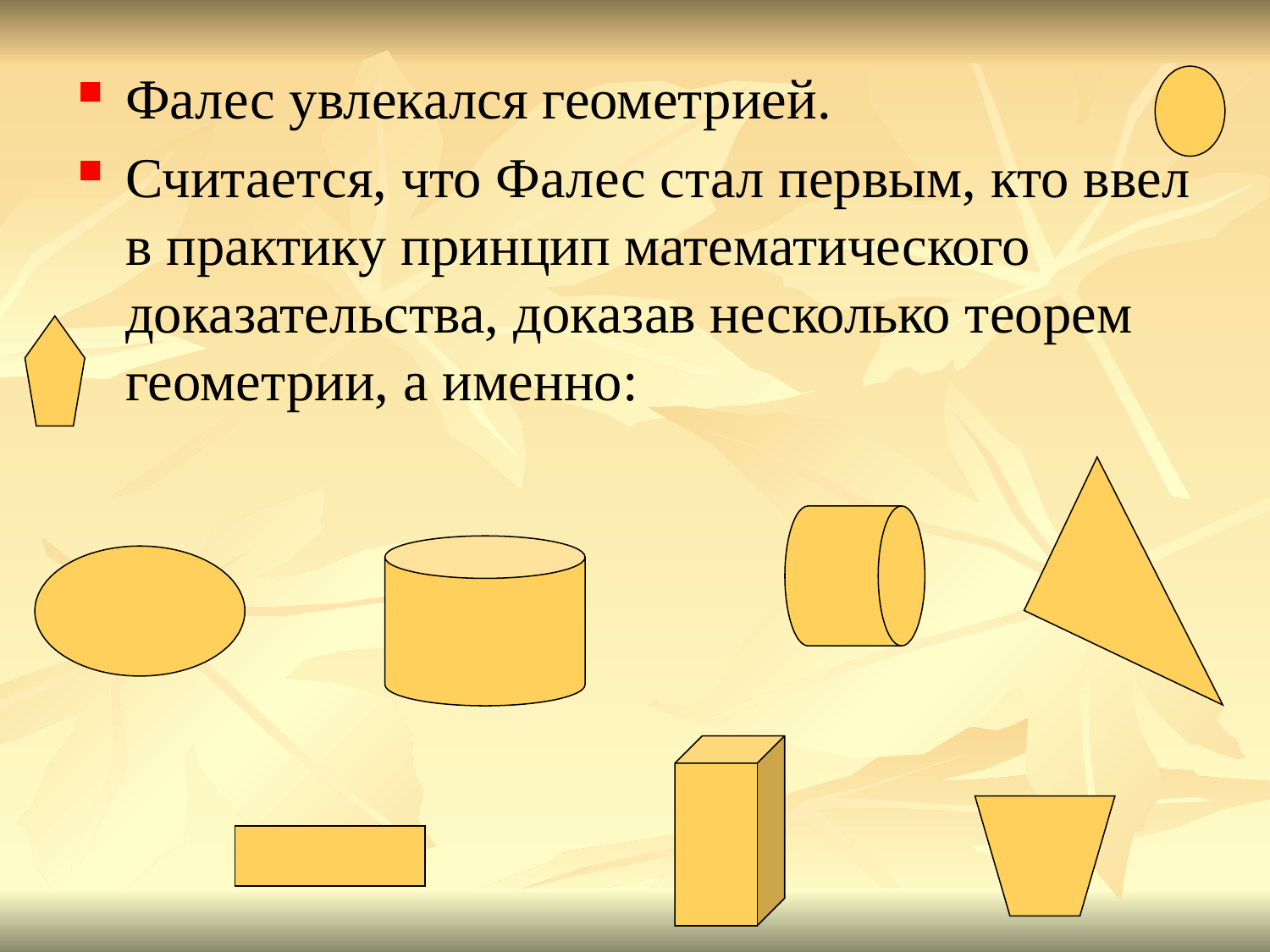

Фалес увлекался геометрией.
Считается, что Фалес стал первым, кто ввел в практику принцип математического доказательства, доказав несколько теорем геометрии, а именно: